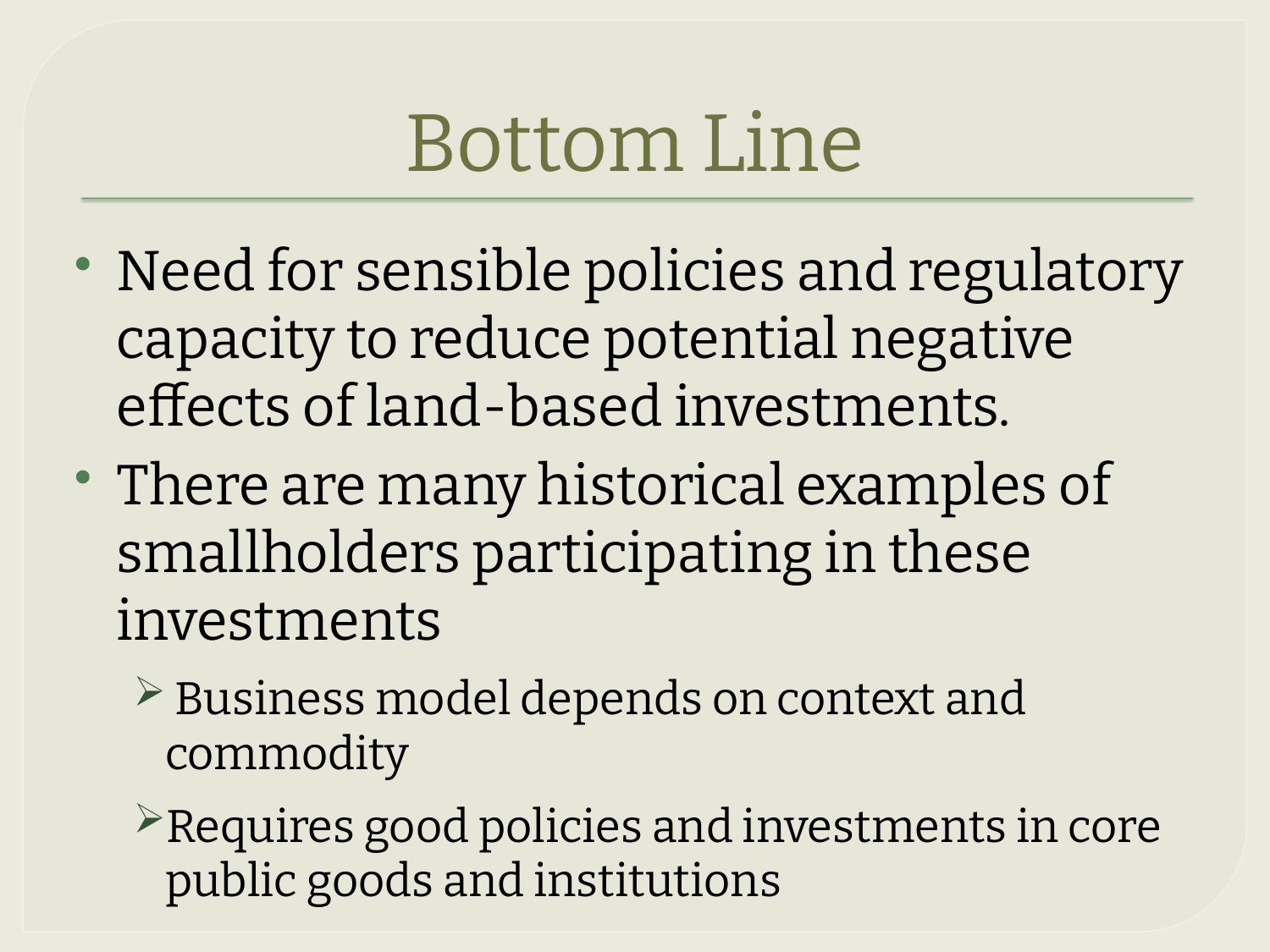

# Bottom Line
Need for sensible policies and regulatory capacity to reduce potential negative effects of land-based investments.
There are many historical examples of smallholders participating in these investments
 Business model depends on context and commodity
Requires good policies and investments in core public goods and institutions